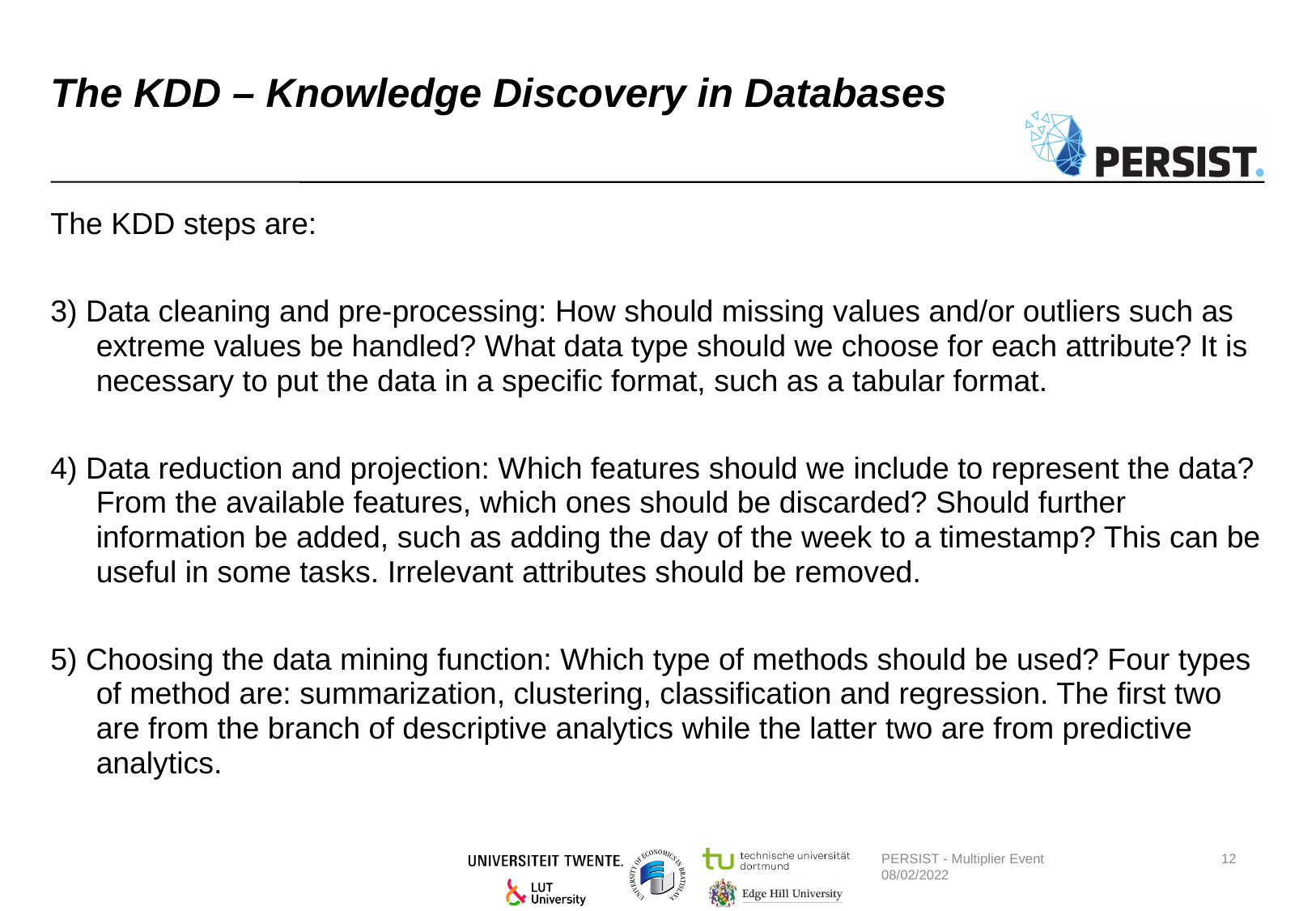

# The KDD – Knowledge Discovery in Databases

The KDD steps are:

3) Data cleaning and pre-processing: How should missing values and/or outliers such as extreme values be handled? What data type should we choose for each attribute? It is necessary to put the data in a specific format, such as a tabular format.

4) Data reduction and projection: Which features should we include to represent the data? From the available features, which ones should be discarded? Should further information be added, such as adding the day of the week to a timestamp? This can be useful in some tasks. Irrelevant attributes should be removed.

5) Choosing the data mining function: Which type of methods should be used? Four types of method are: summarization, clustering, classification and regression. The first two are from the branch of descriptive analytics while the latter two are from predictive analytics.